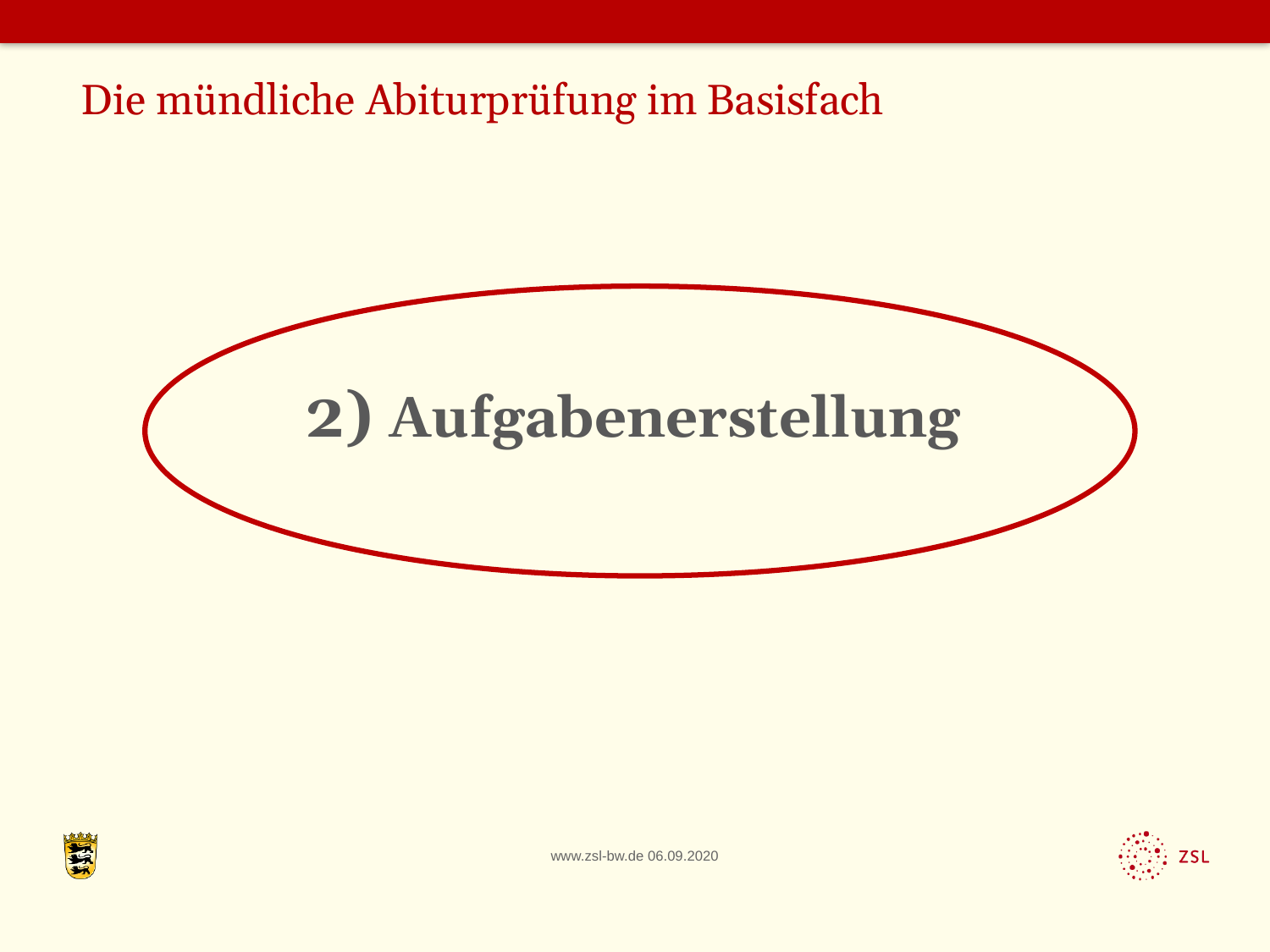

Die mündliche Abiturprüfung im Basisfach
2) Aufgabenerstellung